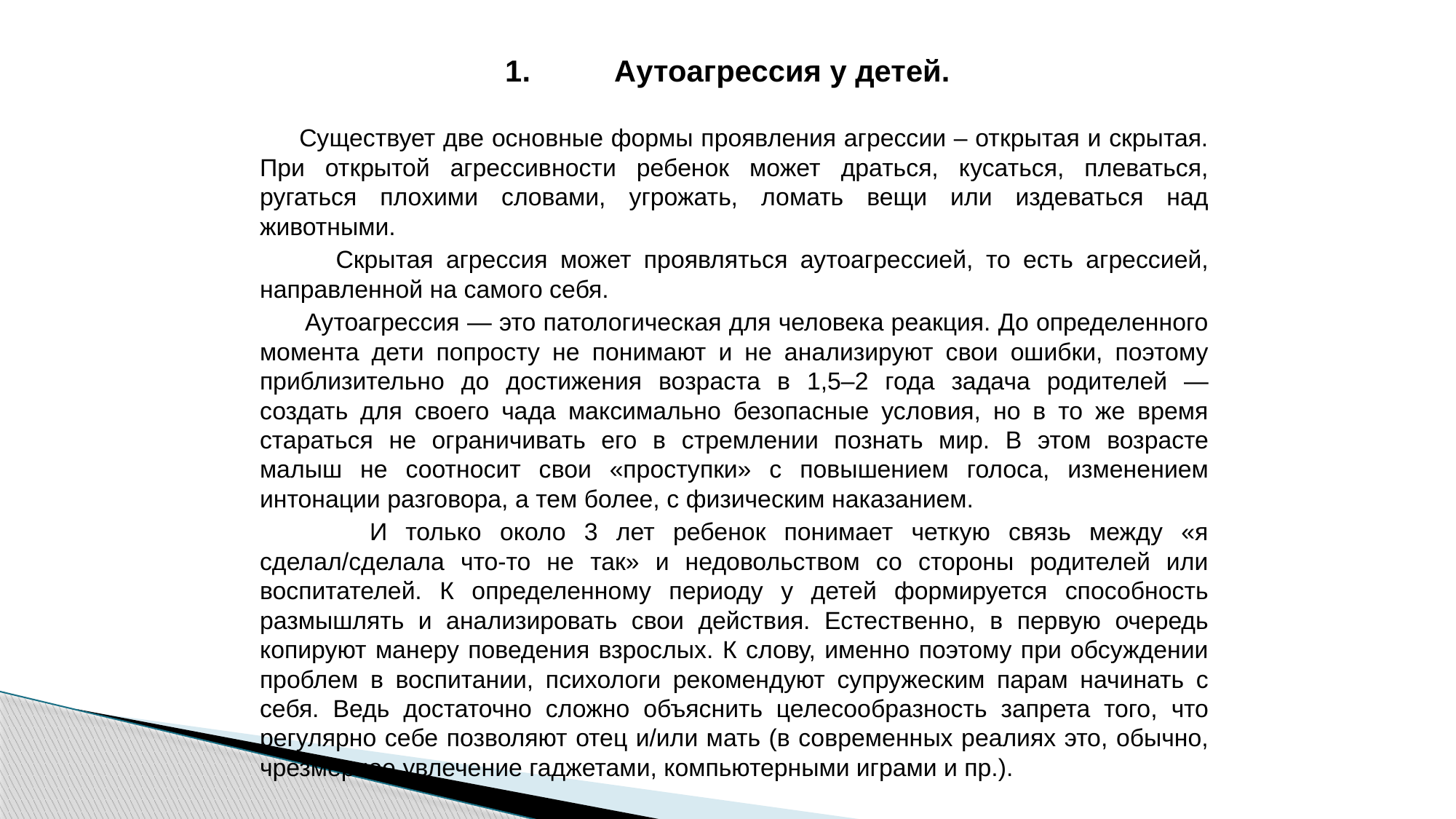

# 1.	Аутоагрессия у детей.
     Существует две основные формы проявления агрессии – открытая и скрытая. При открытой агрессивности ребенок может драться, кусаться, плеваться, ругаться плохими словами, угрожать, ломать вещи или издеваться над животными.
      Скрытая агрессия может проявляться аутоагрессией, то есть агрессией, направленной на самого себя.
      Аутоагрессия — это патологическая для человека реакция. До определенного момента дети попросту не понимают и не анализируют свои ошибки, поэтому приблизительно до достижения возраста в 1,5–2 года задача родителей — создать для своего чада максимально безопасные условия, но в то же время стараться не ограничивать его в стремлении познать мир. В этом возрасте малыш не соотносит свои «проступки» с повышением голоса, изменением интонации разговора, а тем более, с физическим наказанием.
      И только около 3 лет ребенок понимает четкую связь между «я сделал/сделала что-то не так» и недовольством со стороны родителей или воспитателей. К определенному периоду у детей формируется способность размышлять и анализировать свои действия. Естественно, в первую очередь копируют манеру поведения взрослых. К слову, именно поэтому при обсуждении проблем в воспитании, психологи рекомендуют супружеским парам начинать с себя. Ведь достаточно сложно объяснить целесообразность запрета того, что регулярно себе позволяют отец и/или мать (в современных реалиях это, обычно, чрезмерное увлечение гаджетами, компьютерными играми и пр.).